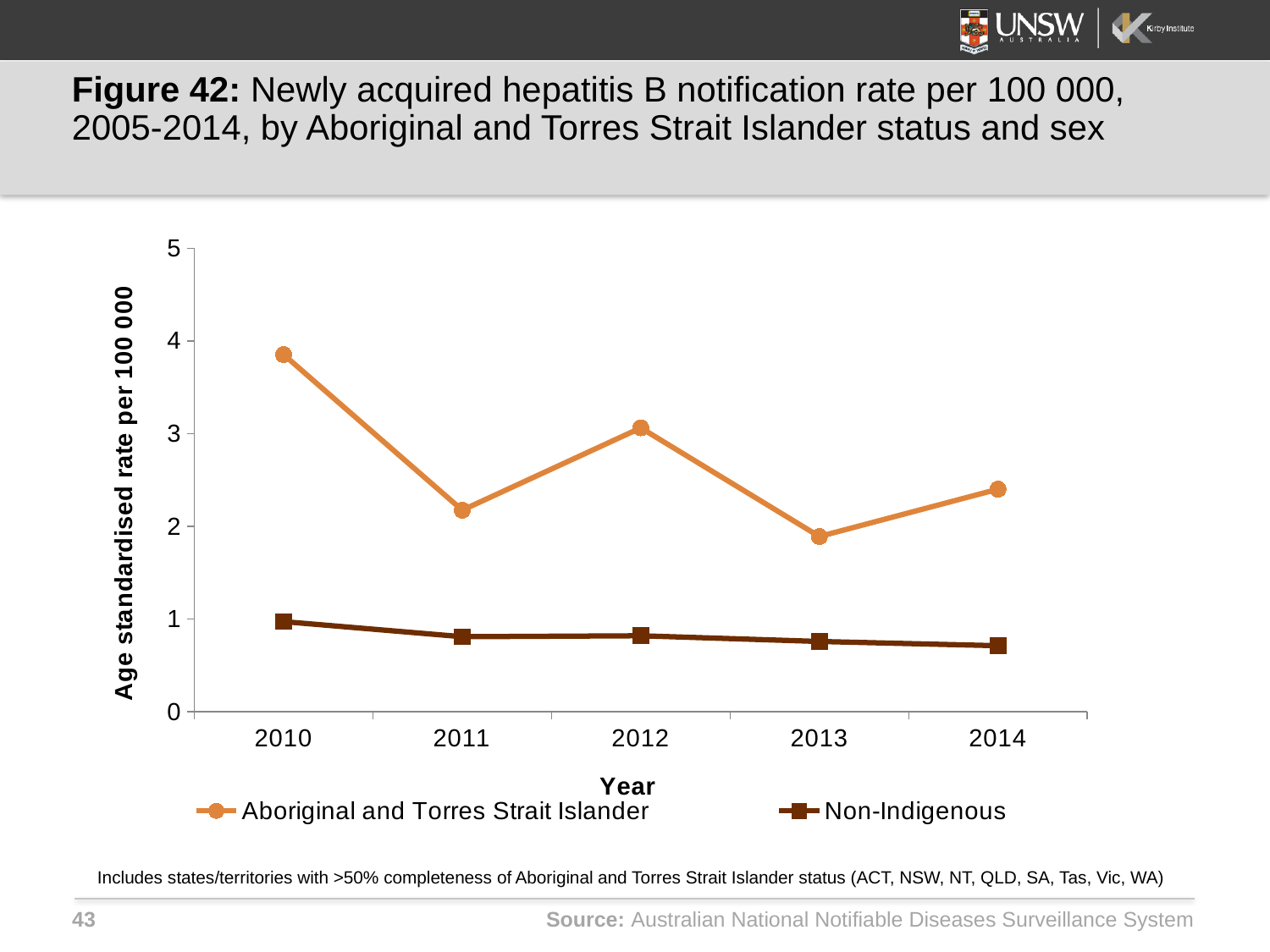

# Figure 42: Newly acquired hepatitis B notification rate per 100 000, 2005-2014, by Aboriginal and Torres Strait Islander status and sex

### Chart

| Category | Aboriginal and Torres Strait Islander | Non-Indigenous |
|---|---|---|
| 2010 | 3.851805 | 0.972001 |
| 2011 | 2.174325 | 0.809141 |
| 2012 | 3.062066 | 0.819143 |
| 2013 | 1.890036 | 0.757957 |
| 2014 | 2.400584 | 0.712124 |
Includes states/territories with >50% completeness of Aboriginal and Torres Strait Islander status (ACT, NSW, NT, QLD, SA, Tas, Vic, WA)
Source: Australian National Notifiable Diseases Surveillance System
43